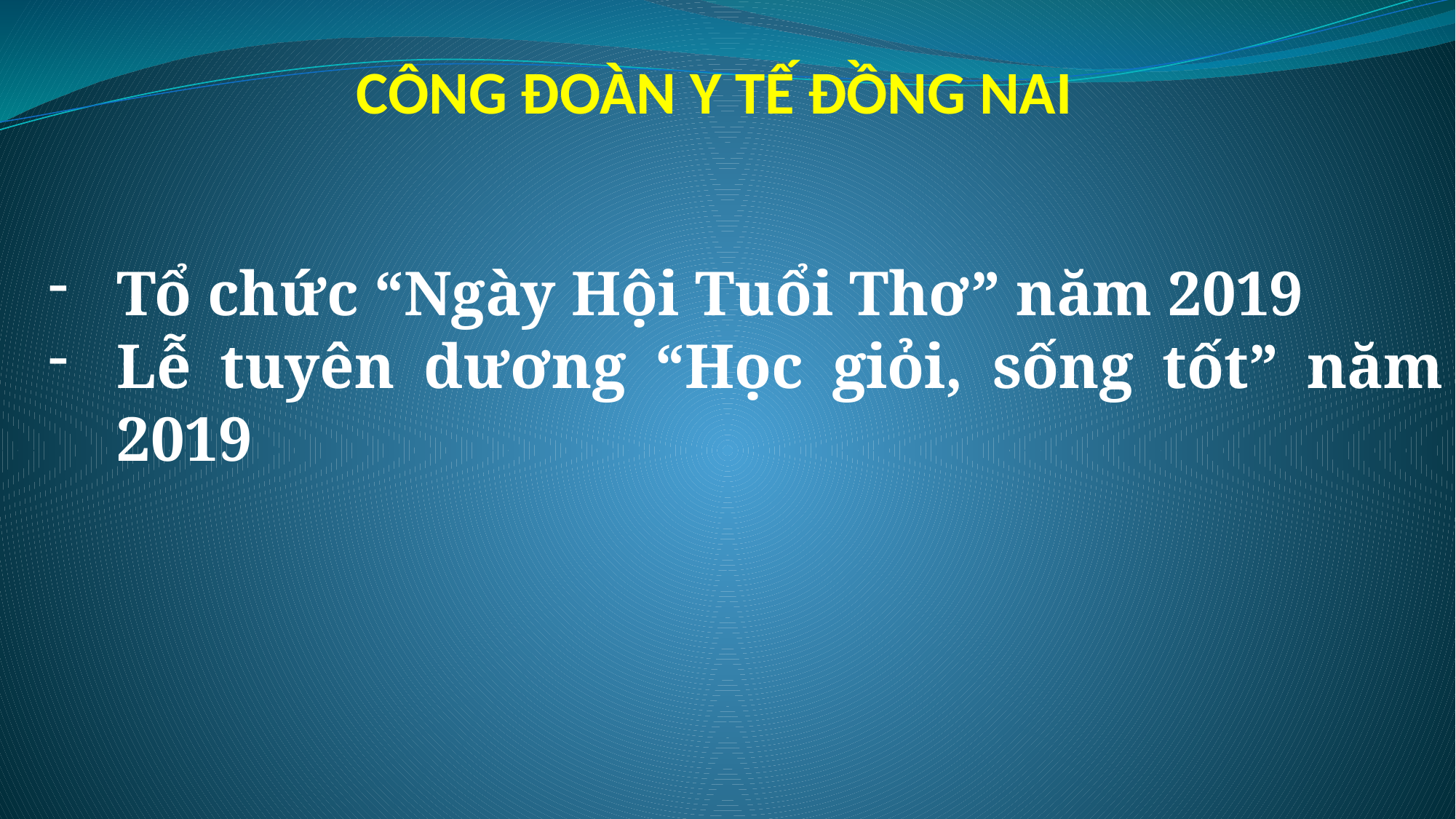

# CÔNG ĐOÀN Y TẾ ĐỒNG NAI
Tổ chức “Ngày Hội Tuổi Thơ” năm 2019
Lễ tuyên dương “Học giỏi, sống tốt” năm 2019